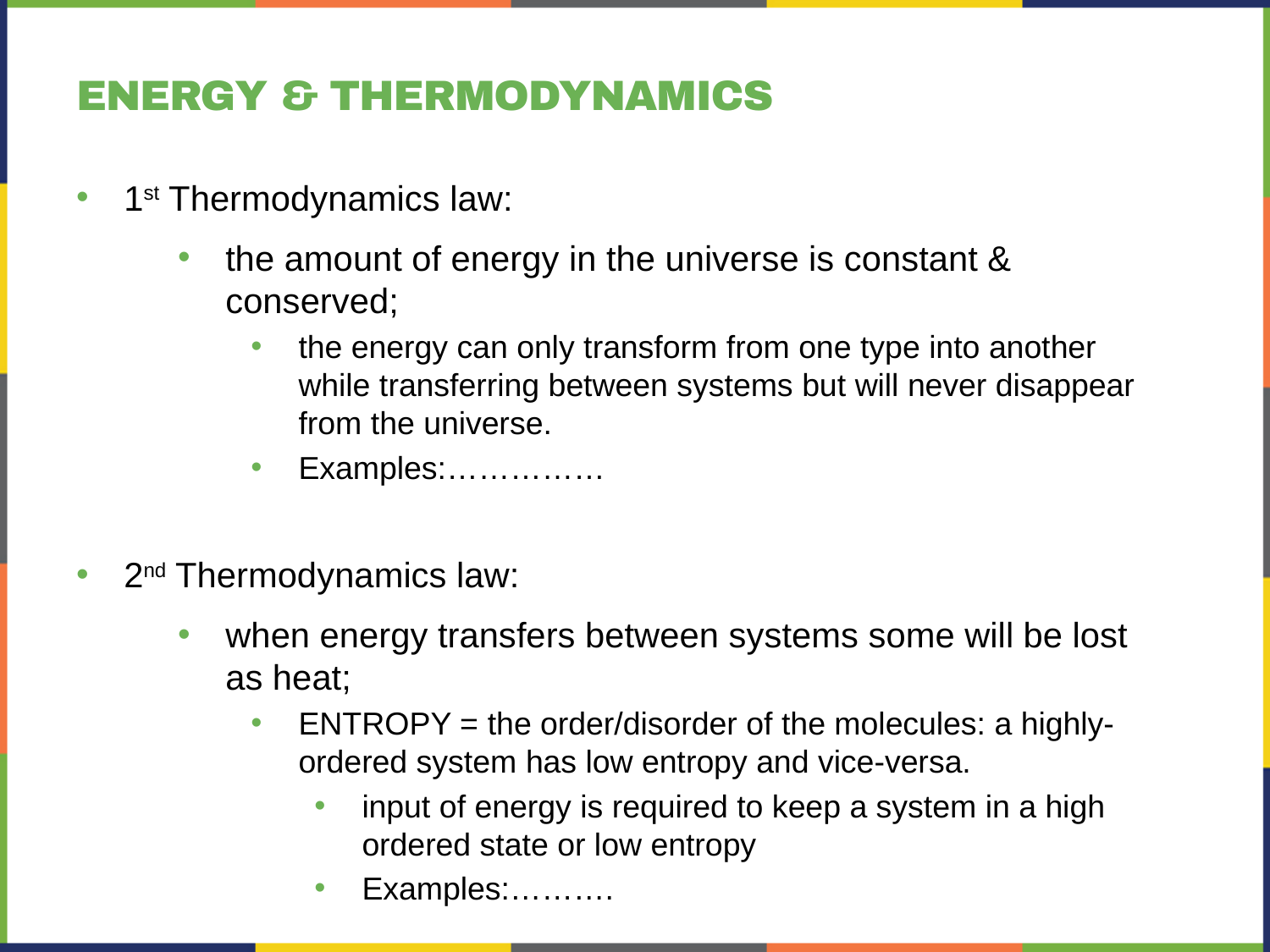

# Energy & Thermodynamics
1st Thermodynamics law:
the amount of energy in the universe is constant & conserved;
the energy can only transform from one type into another while transferring between systems but will never disappear from the universe.
Examples:……………

2nd Thermodynamics law:
when energy transfers between systems some will be lost as heat;
ENTROPY = the order/disorder of the molecules: a highly-ordered system has low entropy and vice-versa.
input of energy is required to keep a system in a high ordered state or low entropy
Examples:……….